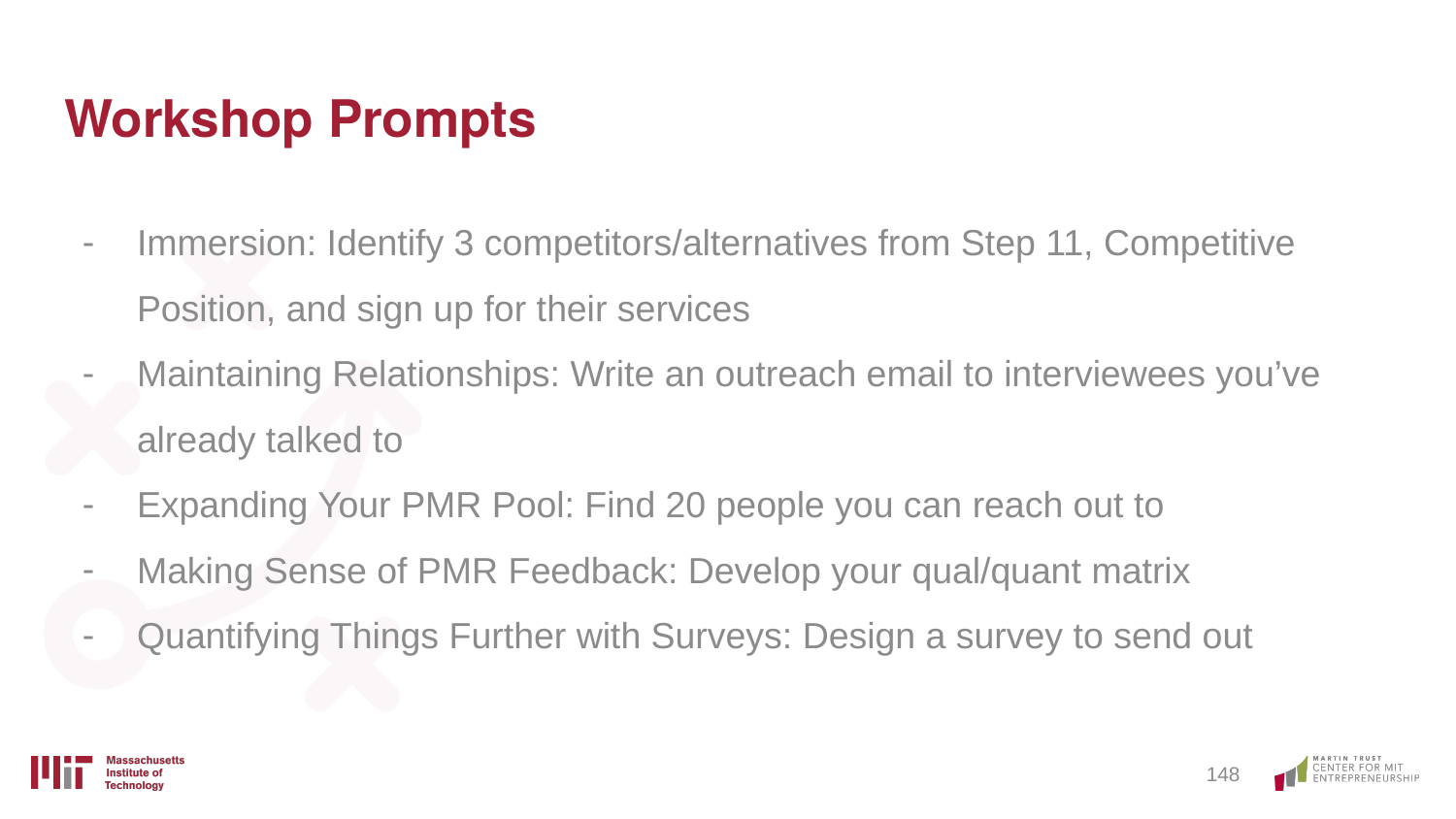

# Workshop Prompts
Immersion: Identify 3 competitors/alternatives from Step 11, Competitive Position, and sign up for their services
Maintaining Relationships: Write an outreach email to interviewees you’ve already talked to
Expanding Your PMR Pool: Find 20 people you can reach out to
Making Sense of PMR Feedback: Develop your qual/quant matrix
Quantifying Things Further with Surveys: Design a survey to send out
148